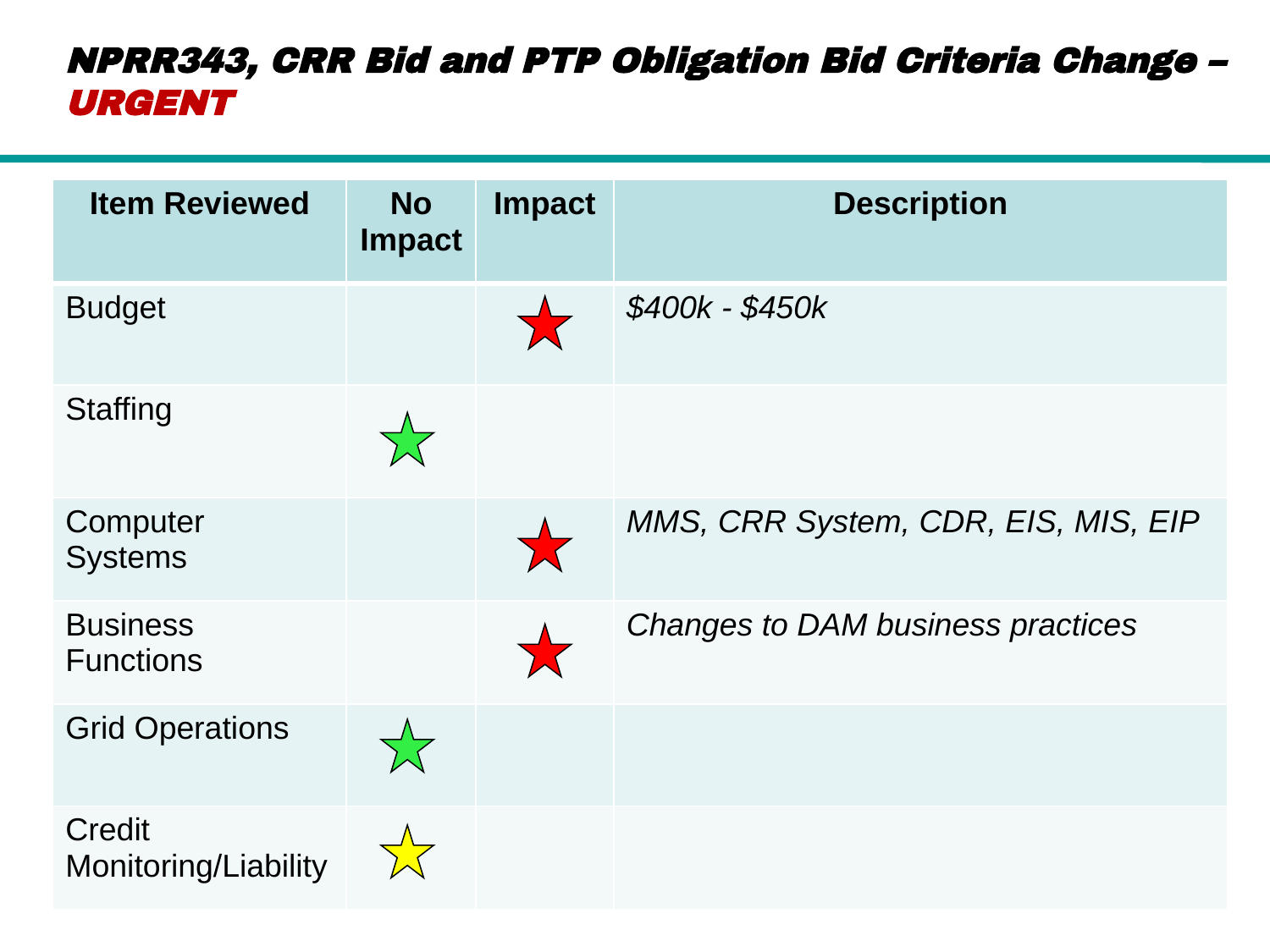

NPRR343, CRR Bid and PTP Obligation Bid Criteria Change – Urgent

| Item Reviewed | No Impact | Impact | Description |
| --- | --- | --- | --- |
| Budget |  |  | $400k - $450k |
| Staffing |  |  |  |
| Computer Systems |  |  | MMS, CRR System, CDR, EIS, MIS, EIP |
| Business Functions |  |  | Changes to DAM business practices |
| Grid Operations |  |  |  |
| Credit Monitoring/Liability |  |  |  |